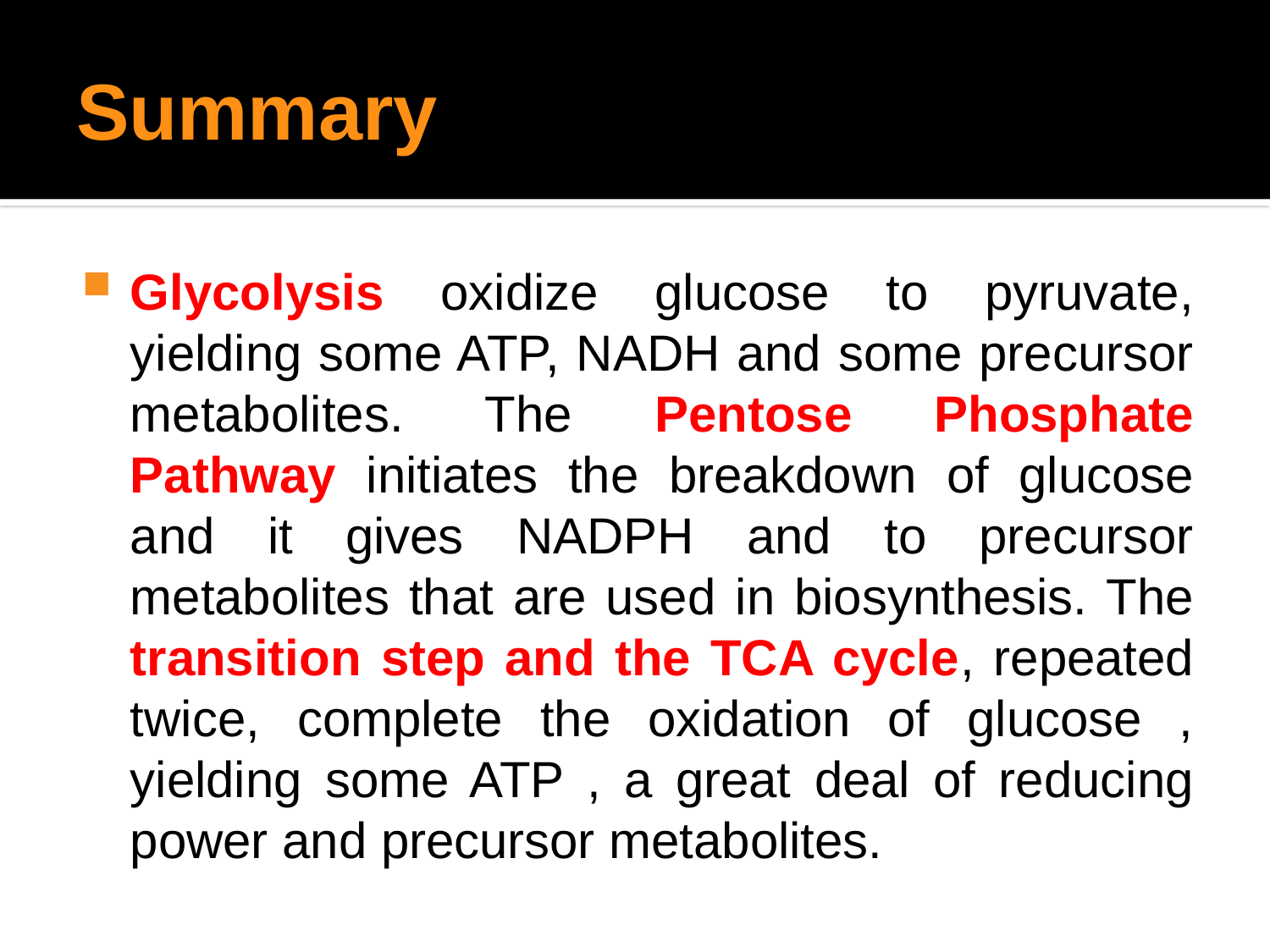

# Summary
Glycolysis oxidize glucose to pyruvate, yielding some ATP, NADH and some precursor metabolites. The Pentose Phosphate Pathway initiates the breakdown of glucose and it gives NADPH and to precursor metabolites that are used in biosynthesis. The transition step and the TCA cycle, repeated twice, complete the oxidation of glucose , yielding some ATP , a great deal of reducing power and precursor metabolites.